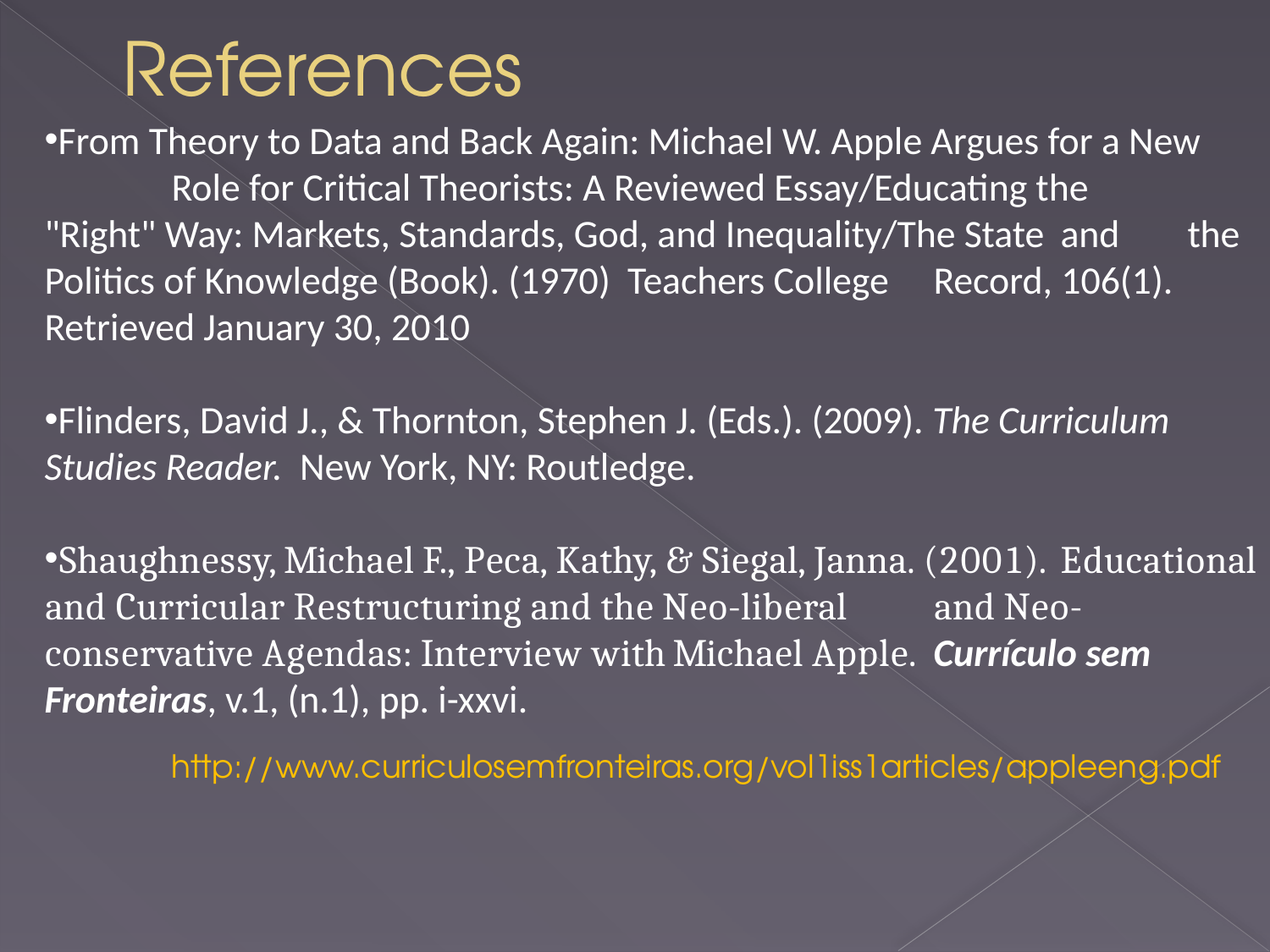

# References
From Theory to Data and Back Again: Michael W. Apple Argues for a New 	Role for Critical Theorists: A Reviewed Essay/Educating the 	"Right" Way: Markets, Standards, God, and Inequality/The State 	and 	the Politics of Knowledge (Book). (1970)  Teachers College 	Record, 106(1).  Retrieved January 30, 2010

Flinders, David J., & Thornton, Stephen J. (Eds.). (2009). The Curriculum 	Studies Reader.  New York, NY: Routledge.

Shaughnessy, Michael F., Peca, Kathy, & Siegal, Janna. (2001). 	Educational and Curricular Restructuring and the Neo-liberal 	and Neo-conservative Agendas: Interview with Michael Apple. 	Currículo sem Fronteiras, v.1, (n.1), pp. i-xxvi.

http://www.curriculosemfronteiras.org/vol1iss1articles/appleeng.pdf